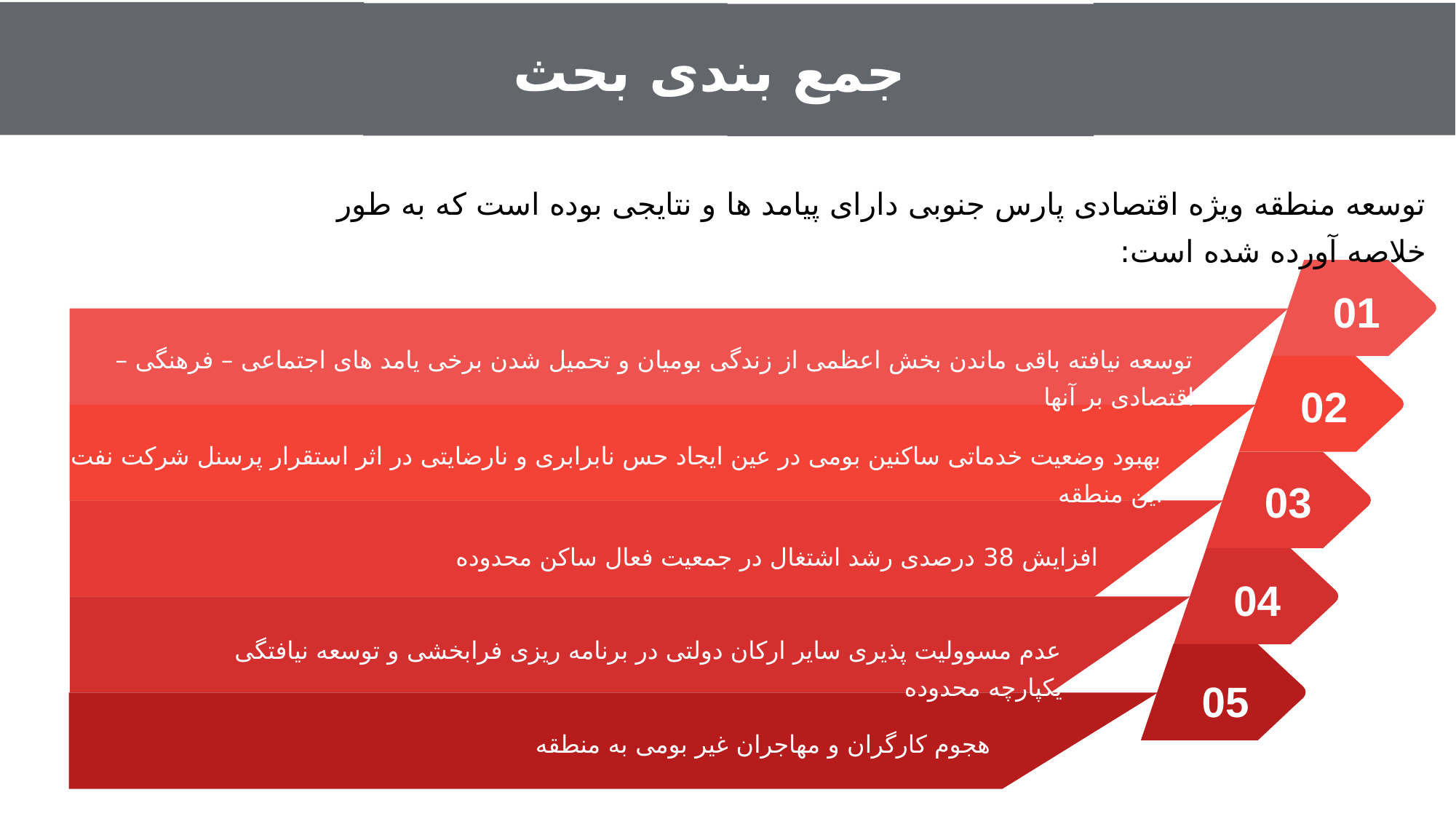

جمع بندی بحث
توسعه منطقه ویژه اقتصادی پارس جنوبی دارای پیامد ها و نتایجی بوده است که به طور خلاصه آورده شده است:

01

توسعه نیافته باقی ماندن بخش اعظمی از زندگی بومیان و تحمیل شدن برخی یامد های اجتماعی – فرهنگی – اقتصادی بر آنها

02

03

04

05

بهبود وضعیت خدماتی ساکنین بومی در عین ایجاد حس نابرابری و نارضایتی در اثر استقرار پرسنل شرکت نفت در این منطقه
افزایش 38 درصدی رشد اشتغال در جمعیت فعال ساکن محدوده
عدم مسوولیت پذیری سایر ارکان دولتی در برنامه ریزی فرابخشی و توسعه نیافتگی یکپارچه محدوده
هجوم کارگران و مهاجران غیر بومی به منطقه